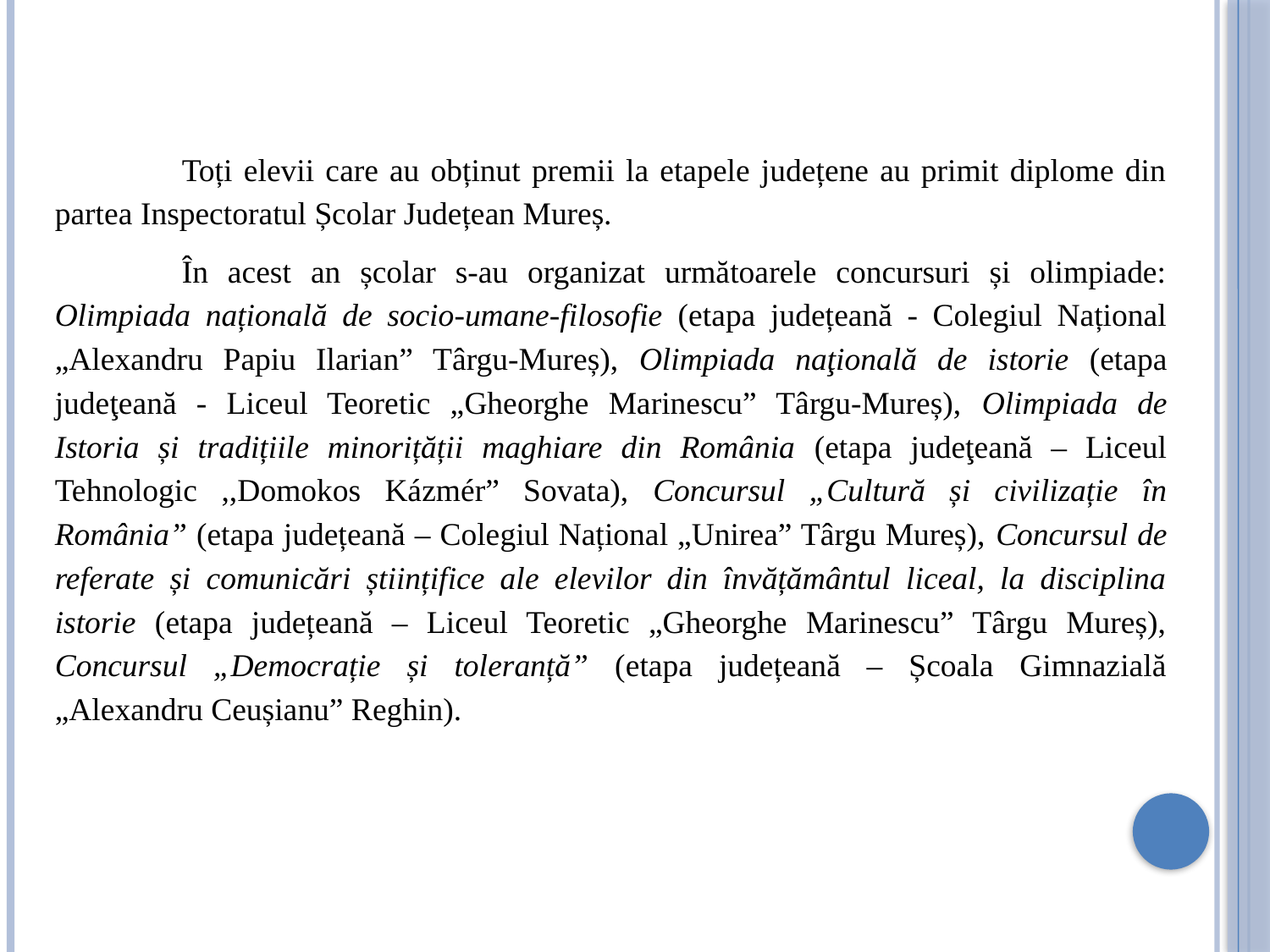

Toți elevii care au obținut premii la etapele județene au primit diplome din partea Inspectoratul Școlar Județean Mureș.
	În acest an școlar s-au organizat următoarele concursuri și olimpiade: Olimpiada națională de socio-umane-filosofie (etapa județeană - Colegiul Național „Alexandru Papiu Ilarian” Târgu-Mureș), Olimpiada naţională de istorie (etapa judeţeană - Liceul Teoretic „Gheorghe Marinescu” Târgu-Mureș), Olimpiada de Istoria și tradițiile minorițății maghiare din România (etapa judeţeană – Liceul Tehnologic ,,Domokos Kázmér” Sovata), Concursul „Cultură și civilizație în România” (etapa județeană – Colegiul Național „Unirea” Târgu Mureș), Concursul de referate și comunicări științifice ale elevilor din învățământul liceal, la disciplina istorie (etapa județeană – Liceul Teoretic „Gheorghe Marinescu” Târgu Mureș), Concursul „Democrație și toleranță” (etapa județeană – Școala Gimnazială „Alexandru Ceușianu” Reghin).